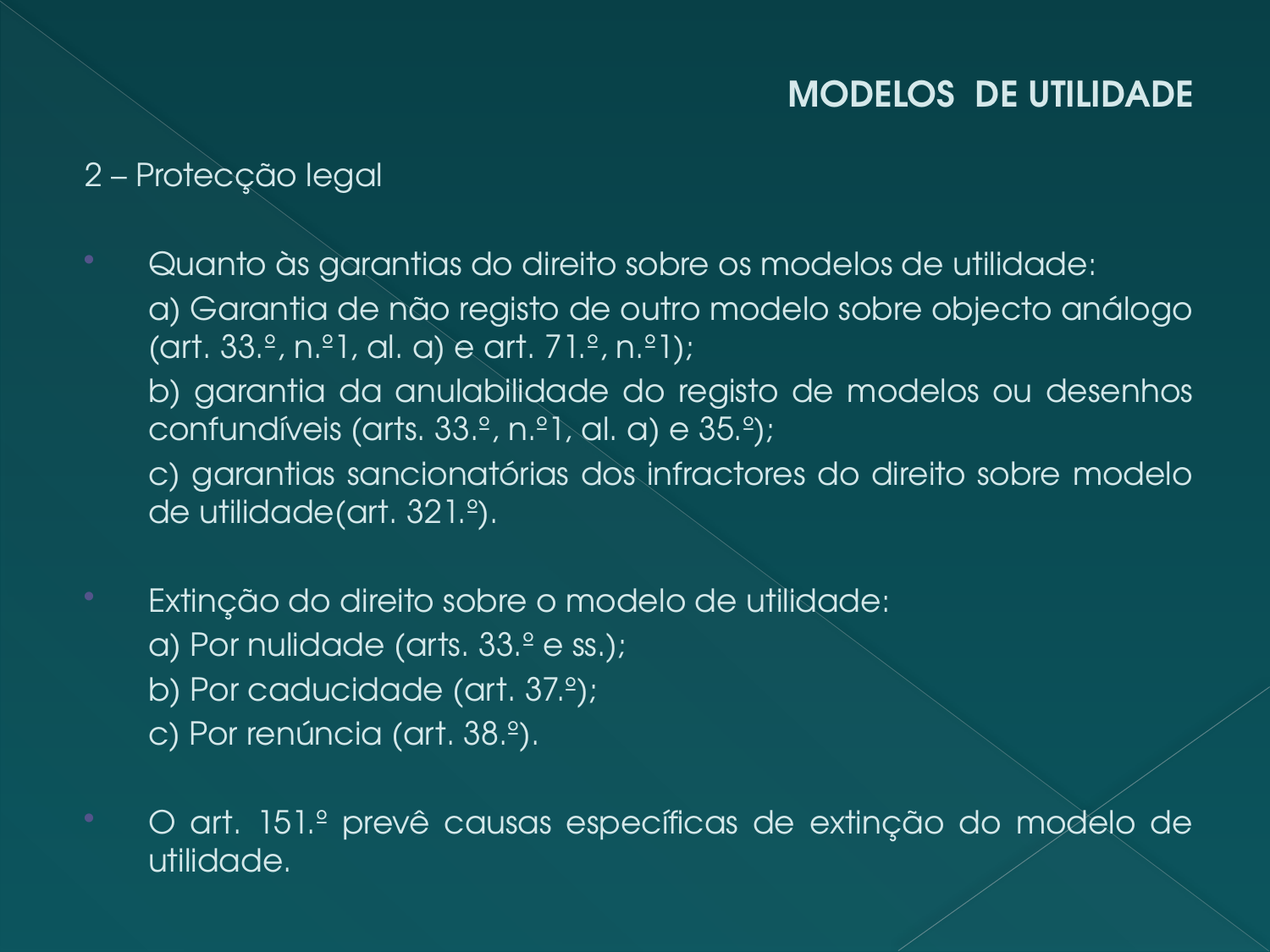

# MODELOS  DE UTILIDADE
2 – Protecção legal

Quanto às garantias do direito sobre os modelos de utilidade:
	a) Garantia de não registo de outro modelo sobre objecto análogo (art. 33.º, n.º1, al. a) e art. 71.º, n.º1);
	b) garantia da anulabilidade do registo de modelos ou desenhos confundíveis (arts. 33.º, n.º1, al. a) e 35.º);
	c) garantias sancionatórias dos infractores do direito sobre modelo de utilidade(art. 321.º).

Extinção do direito sobre o modelo de utilidade:
	a) Por nulidade (arts. 33.º e ss.);
	b) Por caducidade (art. 37.º);
	c) Por renúncia (art. 38.º).

O art. 151.º prevê causas específicas de extinção do modelo de utilidade.